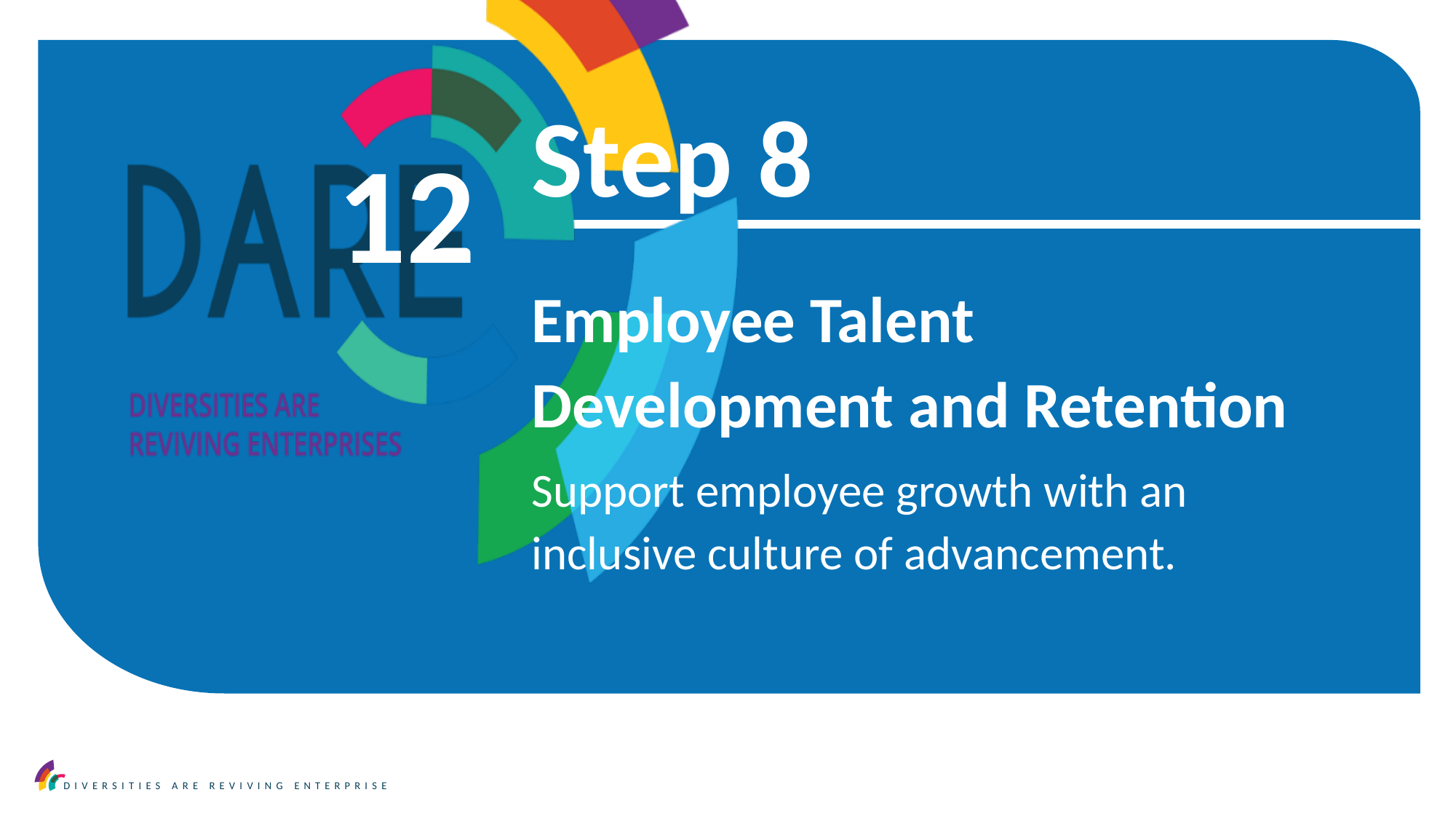

Step 8
12
Employee Talent Development and Retention
Support employee growth with an inclusive culture of advancement.